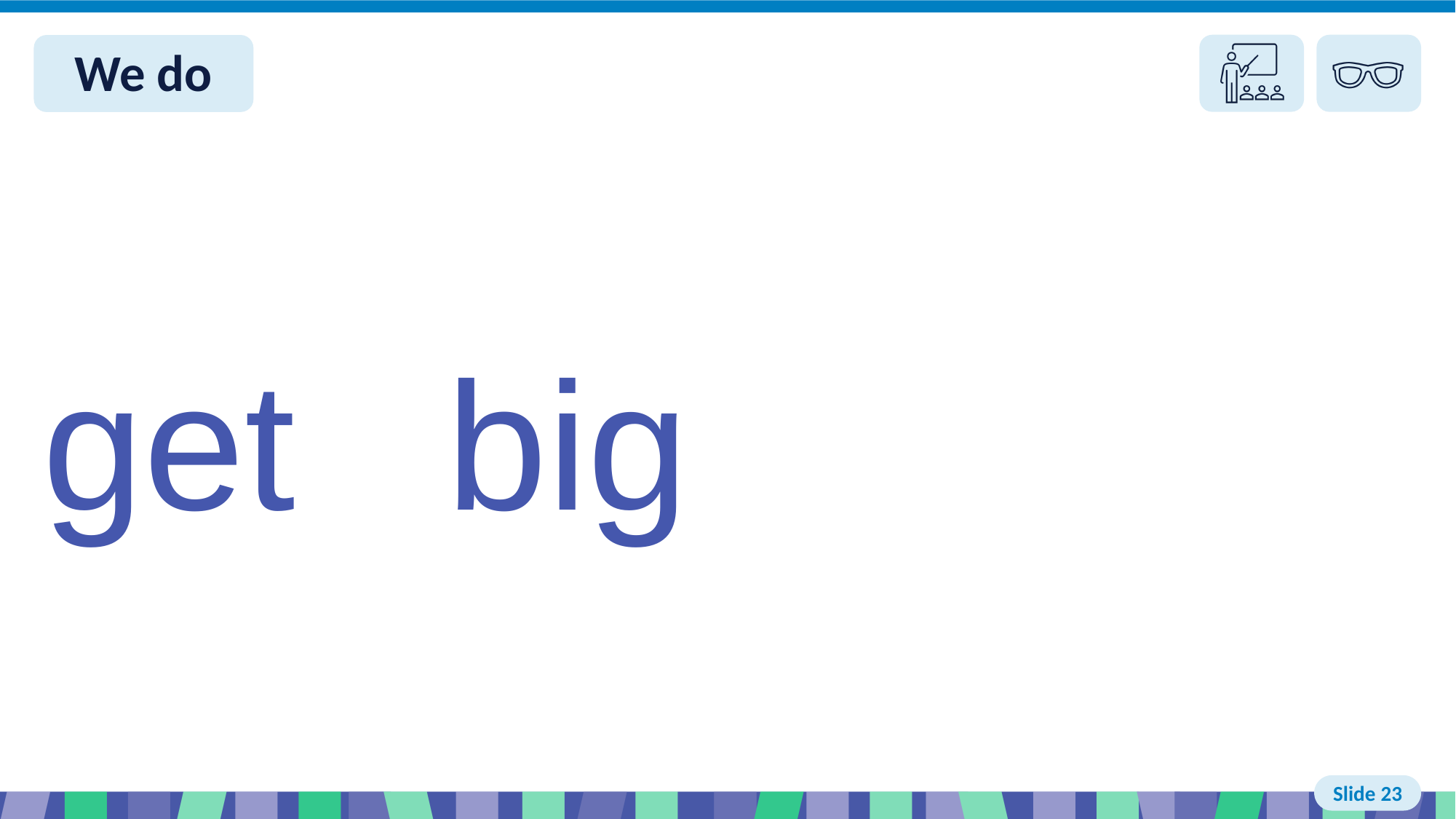

# Slide 23 We do read
get   big